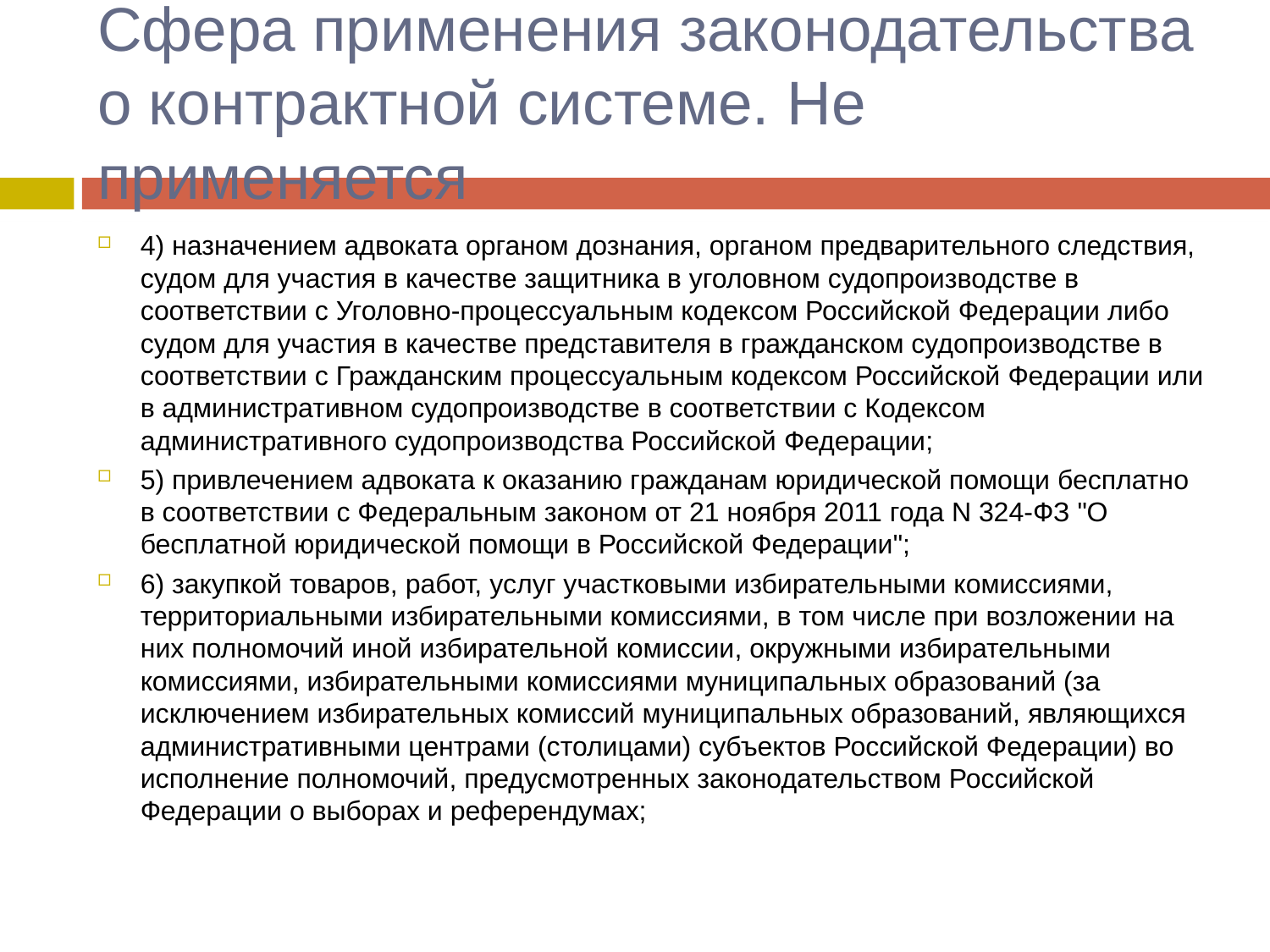

# Сфера применения законодательства о контрактной системе. Не применяется
4) назначением адвоката органом дознания, органом предварительного следствия, судом для участия в качестве защитника в уголовном судопроизводстве в соответствии с Уголовно-процессуальным кодексом Российской Федерации либо судом для участия в качестве представителя в гражданском судопроизводстве в соответствии с Гражданским процессуальным кодексом Российской Федерации или в административном судопроизводстве в соответствии с Кодексом административного судопроизводства Российской Федерации;
5) привлечением адвоката к оказанию гражданам юридической помощи бесплатно в соответствии с Федеральным законом от 21 ноября 2011 года N 324-ФЗ "О бесплатной юридической помощи в Российской Федерации";
6) закупкой товаров, работ, услуг участковыми избирательными комиссиями, территориальными избирательными комиссиями, в том числе при возложении на них полномочий иной избирательной комиссии, окружными избирательными комиссиями, избирательными комиссиями муниципальных образований (за исключением избирательных комиссий муниципальных образований, являющихся административными центрами (столицами) субъектов Российской Федерации) во исполнение полномочий, предусмотренных законодательством Российской Федерации о выборах и референдумах;